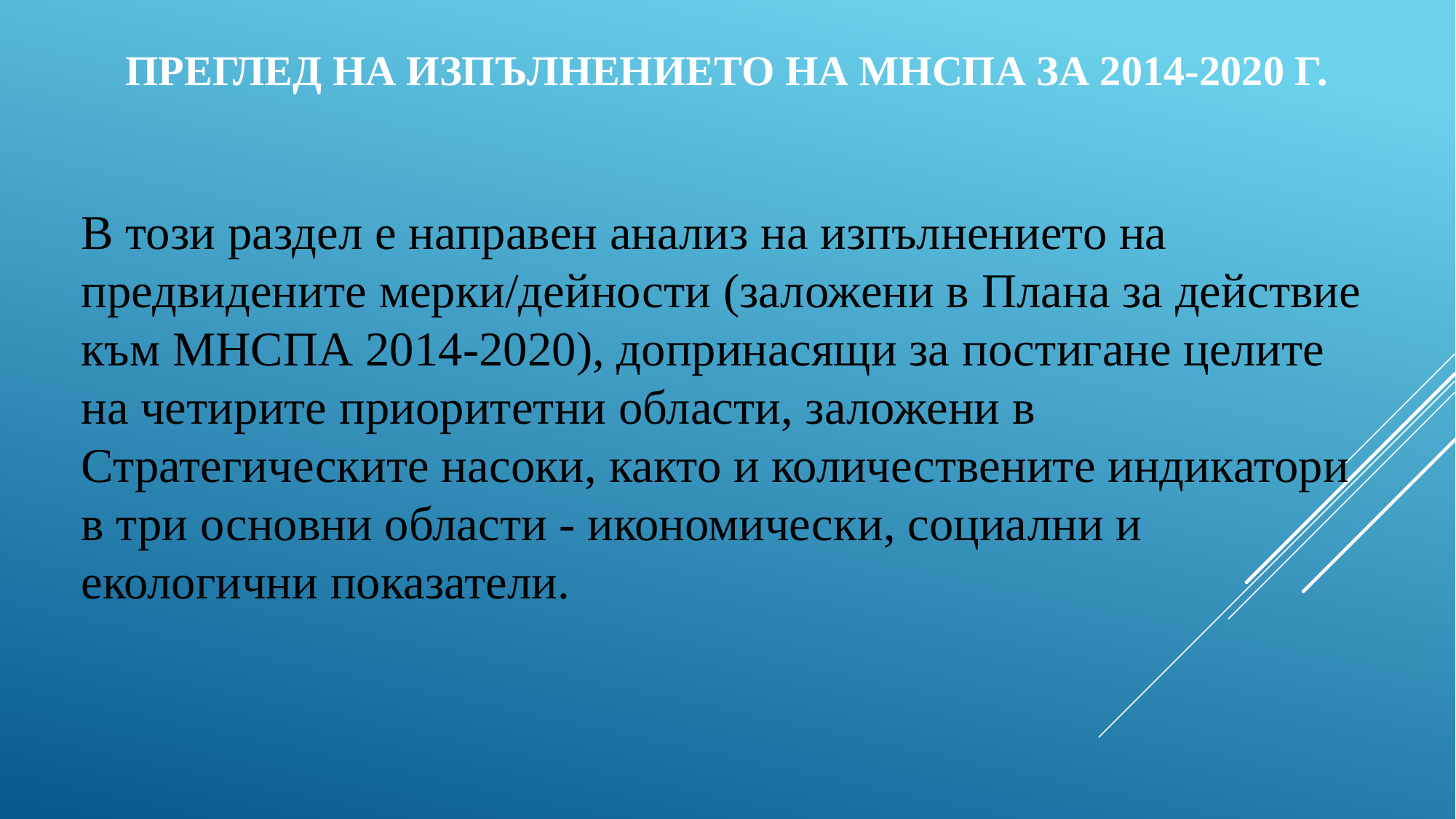

# ПРЕГЛЕД НА ИЗПЪЛНЕНИЕТО НА МНСПА за 2014-2020 г.

В този раздел е направен анализ на изпълнението на предвидените мерки/дейности (заложени в Плана за действие към МНСПА 2014-2020), допринасящи за постигане целите на четирите приоритетни области, заложени в Стратегическите насоки, както и количествените индикатори в три основни области - икономически, социални и екологични показатели.